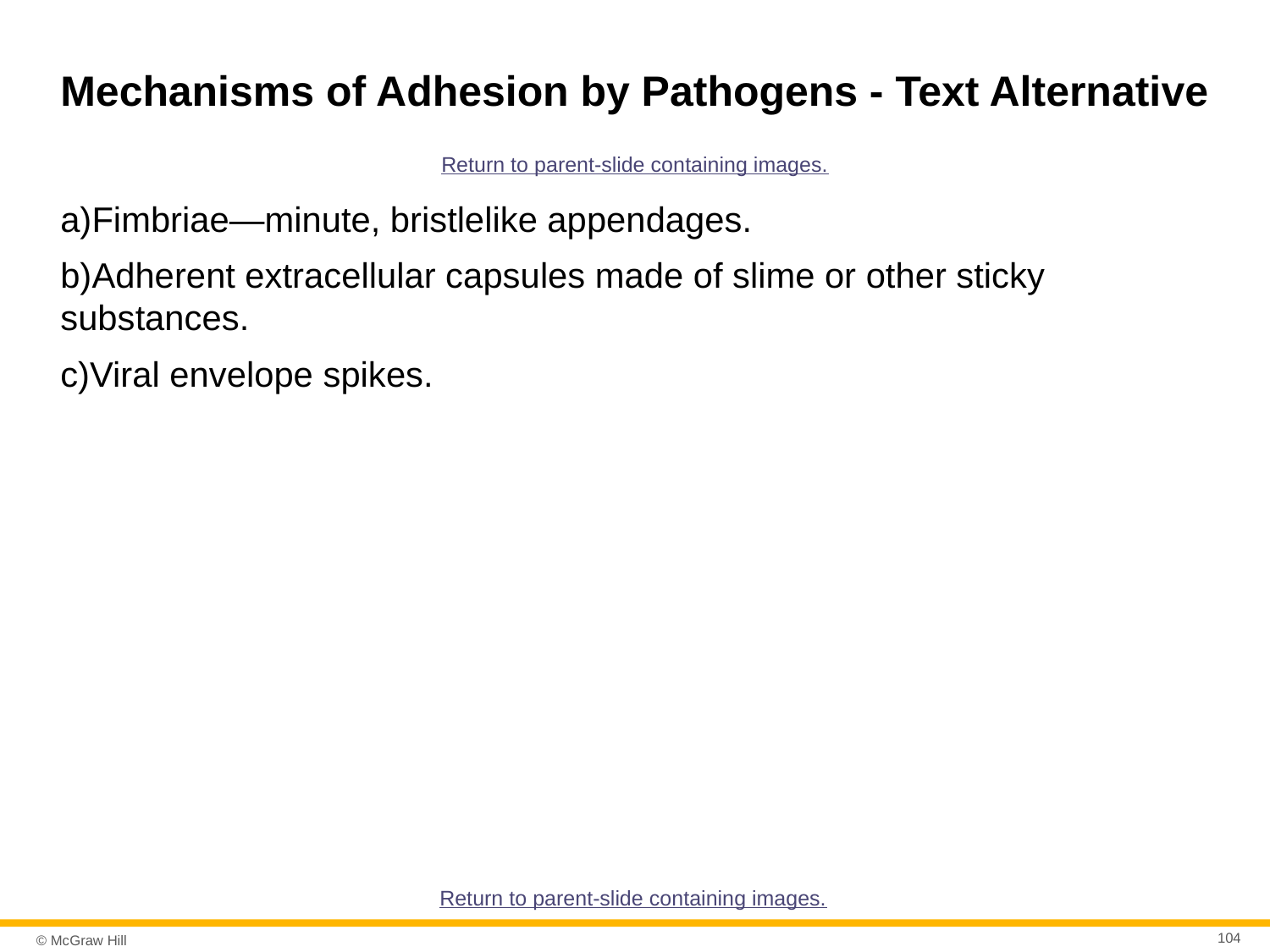

# Mechanisms of Adhesion by Pathogens - Text Alternative
Return to parent-slide containing images.
Fimbriae—minute, bristlelike appendages.
Adherent extracellular capsules made of slime or other sticky substances.
Viral envelope spikes.
Return to parent-slide containing images.